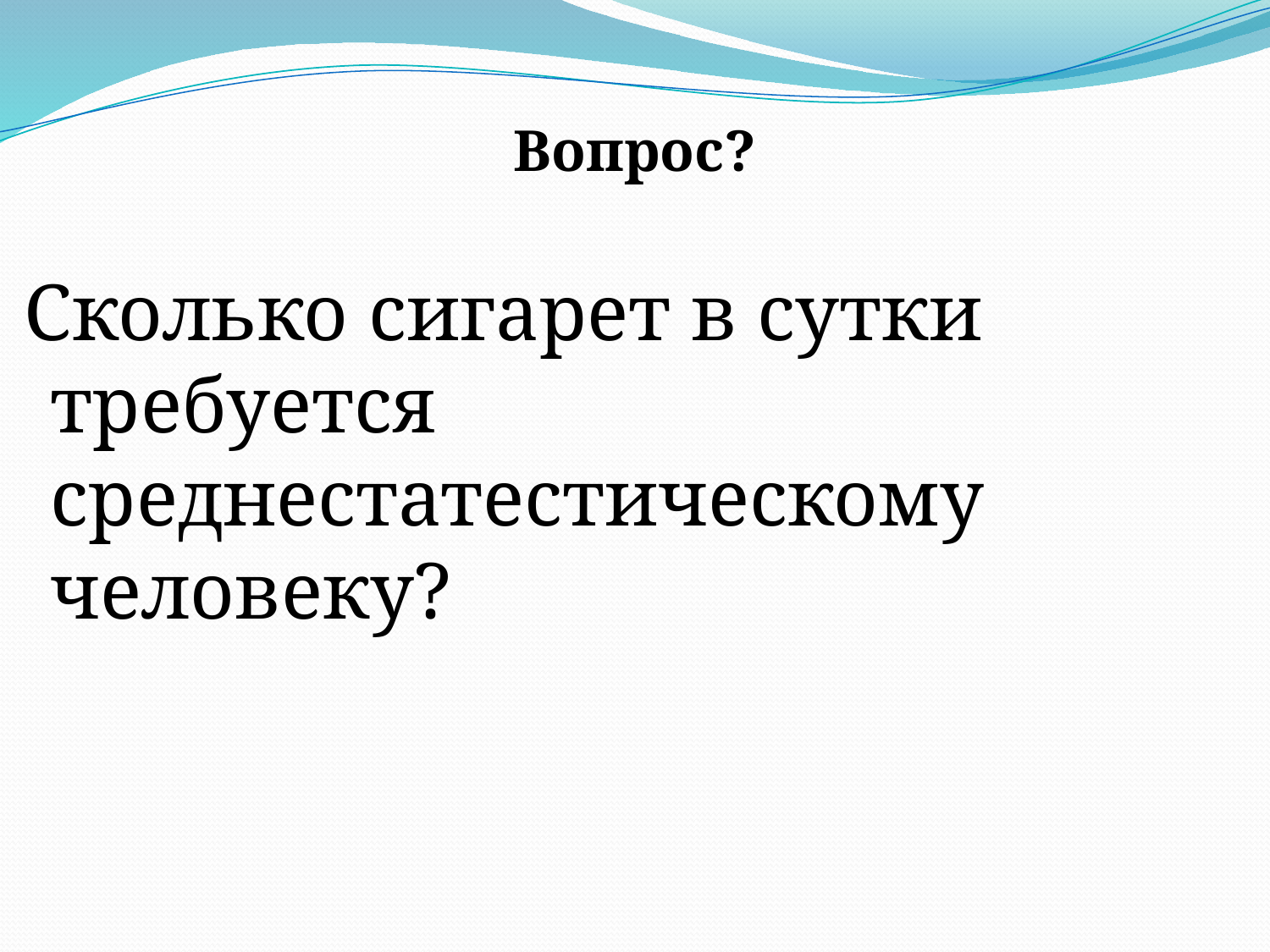

#
Вопрос?

 Сколько сигарет в сутки требуется среднестатестическому человеку?